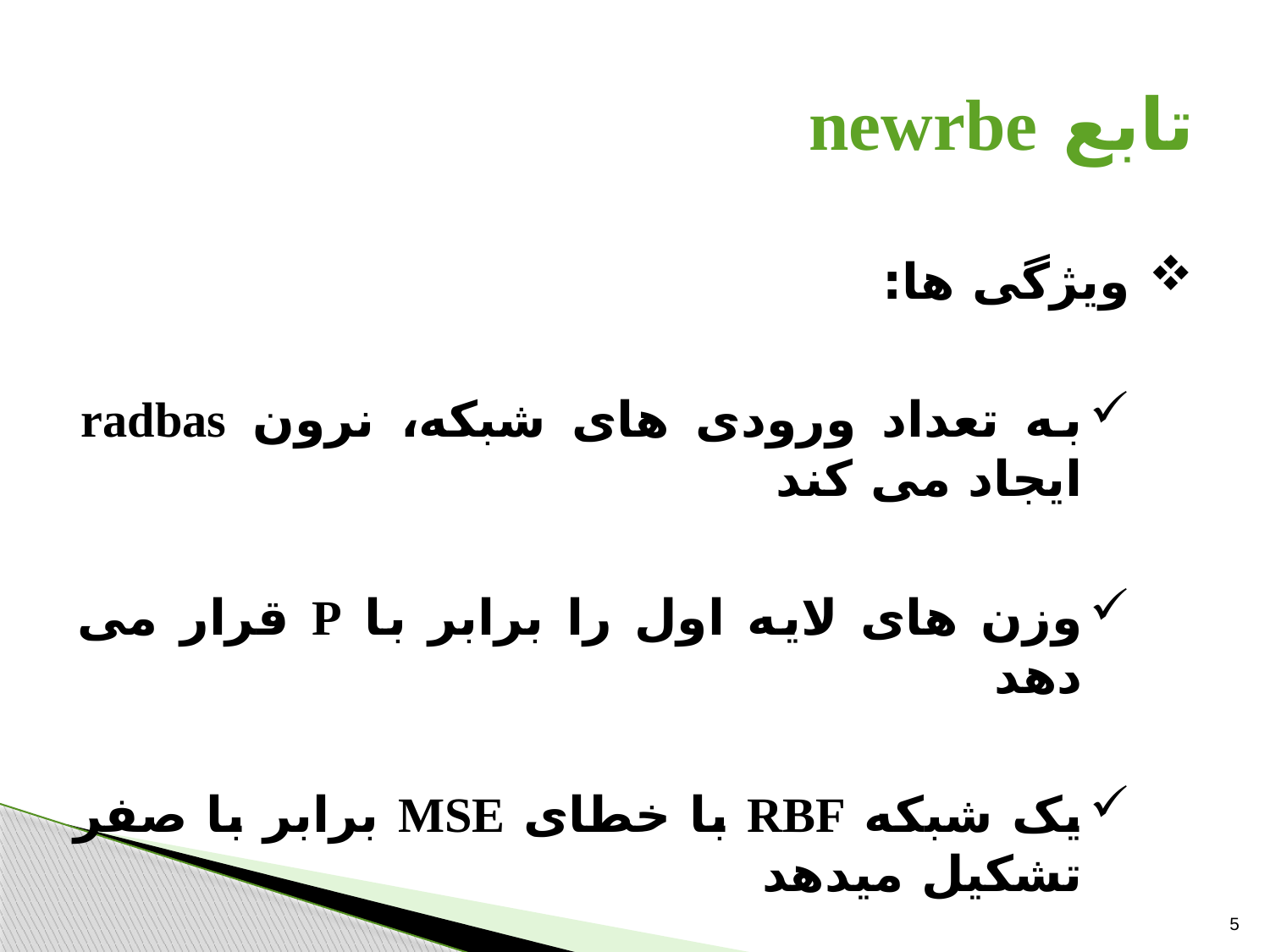

# تابع newrbe
ویژگی ها:

به تعداد ورودی های شبکه، نرون radbas ایجاد می کند

وزن های لایه اول را برابر با P قرار می دهد

یک شبکه RBF با خطای MSE برابر با صفر تشکیل میدهد
5